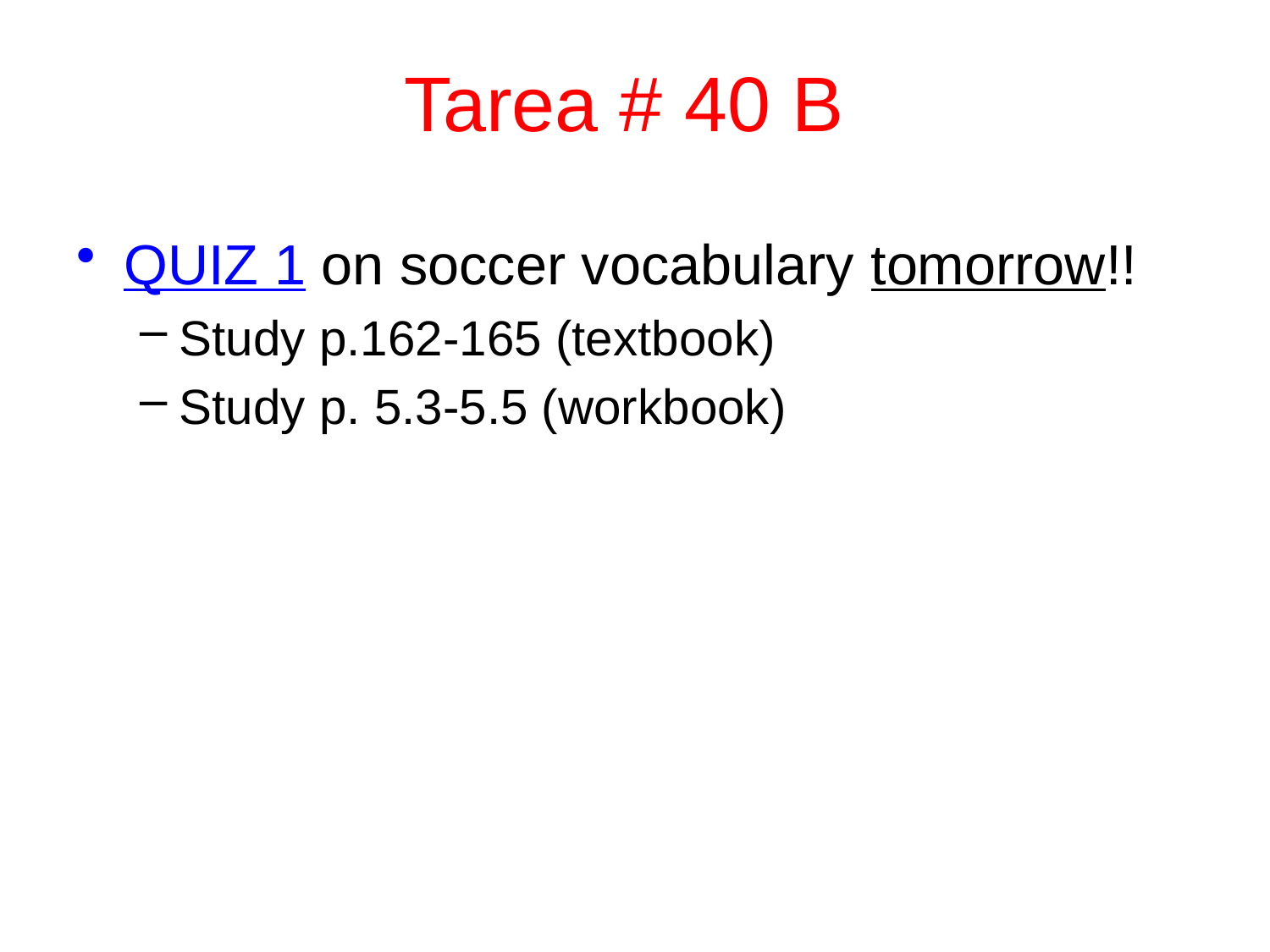

# Tarea # 40 B
QUIZ 1 on soccer vocabulary tomorrow!!
Study p.162-165 (textbook)
Study p. 5.3-5.5 (workbook)